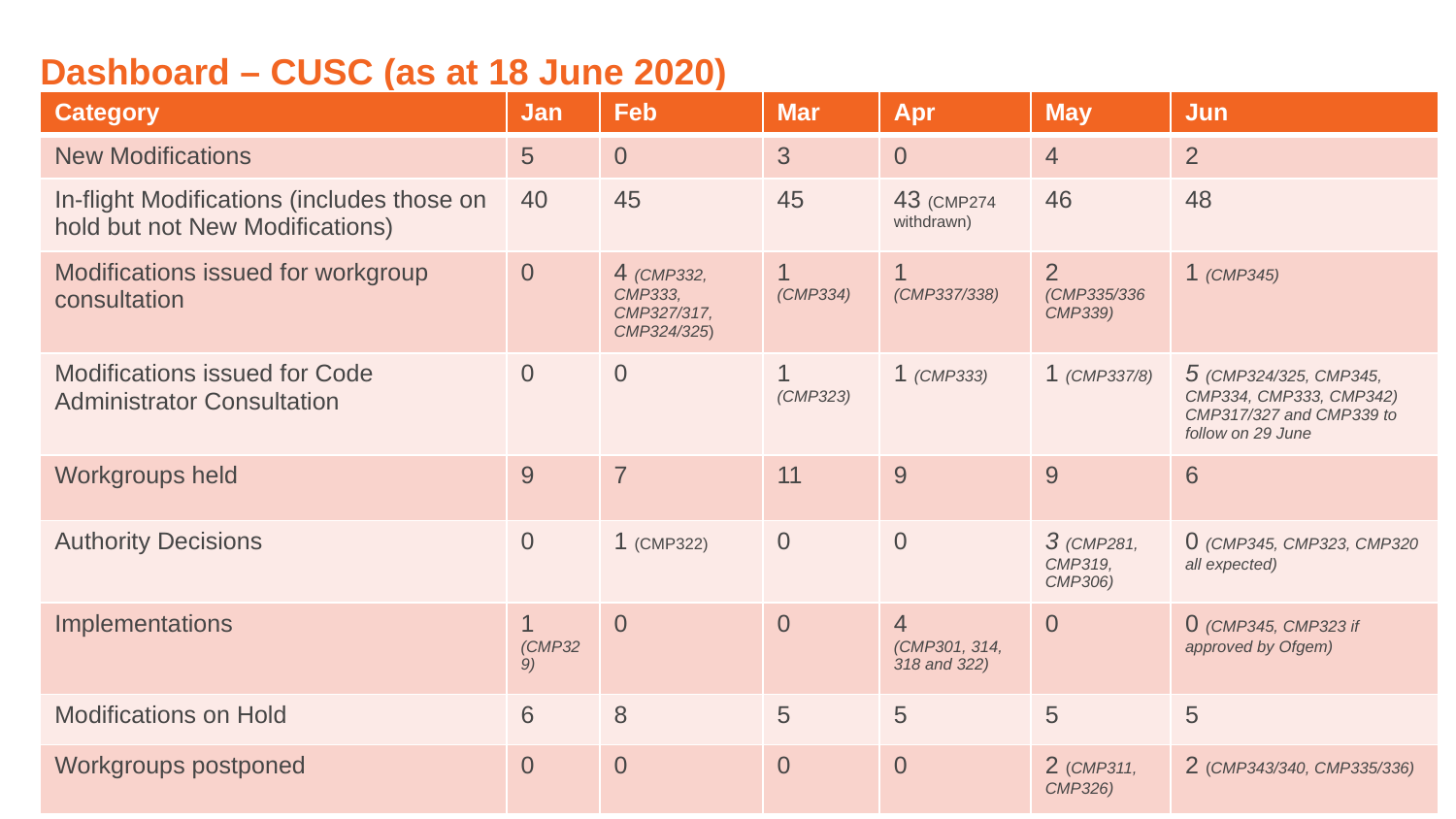

Dashboard – CUSC (as at 18 June 2020)
| Category | Jan | Feb | Mar | Apr | May | Jun |
| --- | --- | --- | --- | --- | --- | --- |
| New Modifications | 5 | 0 | 3 | 0 | 4 | 2 |
| In-flight Modifications (includes those on hold but not New Modifications) | 40 | 45 | 45 | 43 (CMP274 withdrawn) | 46 | 48 |
| Modifications issued for workgroup consultation | 0 | 4 (CMP332, CMP333, CMP327/317, CMP324/325) | 1 (CMP334) | 1 (CMP337/338) | 2 (CMP335/336CMP339) | 1 (CMP345) |
| Modifications issued for Code Administrator Consultation | 0 | 0 | 1 (CMP323) | 1 (CMP333) | 1 (CMP337/8) | 5 (CMP324/325, CMP345, CMP334, CMP333, CMP342) CMP317/327 and CMP339 to follow on 29 June |
| Workgroups held | 9 | 7 | 11 | 9 | 9 | 6 |
| Authority Decisions | 0 | 1 (CMP322) | 0 | 0 | 3 (CMP281, CMP319, CMP306) | 0 (CMP345, CMP323, CMP320 all expected) |
| Implementations | 1 (CMP329) | 0 | 0 | 4 (CMP301, 314, 318 and 322) | 0 | 0 (CMP345, CMP323 if approved by Ofgem) |
| Modifications on Hold | 6 | 8 | 5 | 5 | 5 | 5 |
| Workgroups postponed | 0 | 0 | 0 | 0 | 2 (CMP311, CMP326) | 2 (CMP343/340, CMP335/336) |